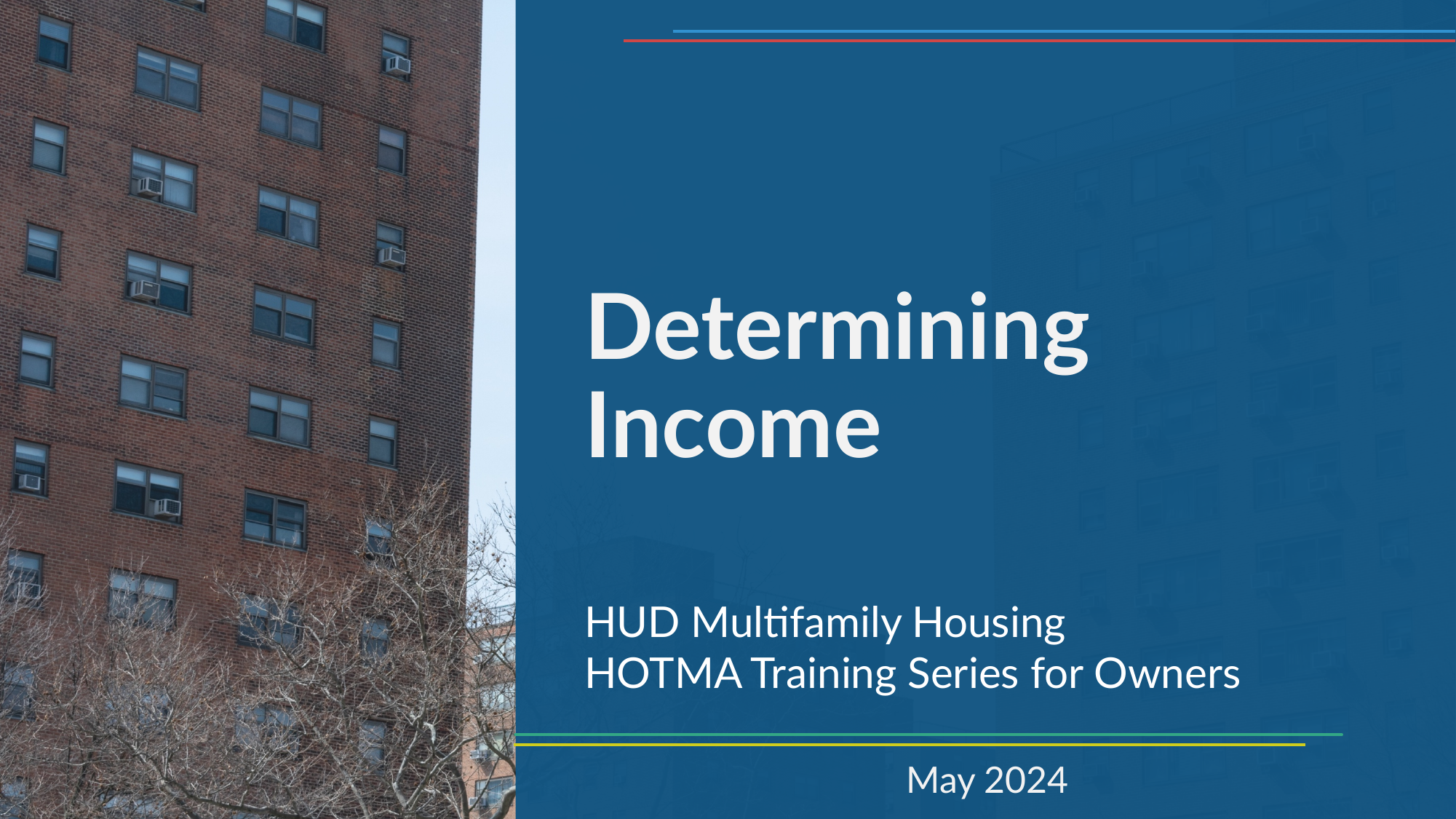

# Determining Income

HUD Multifamily Housing
HOTMA Training Series for Owners
May 2024